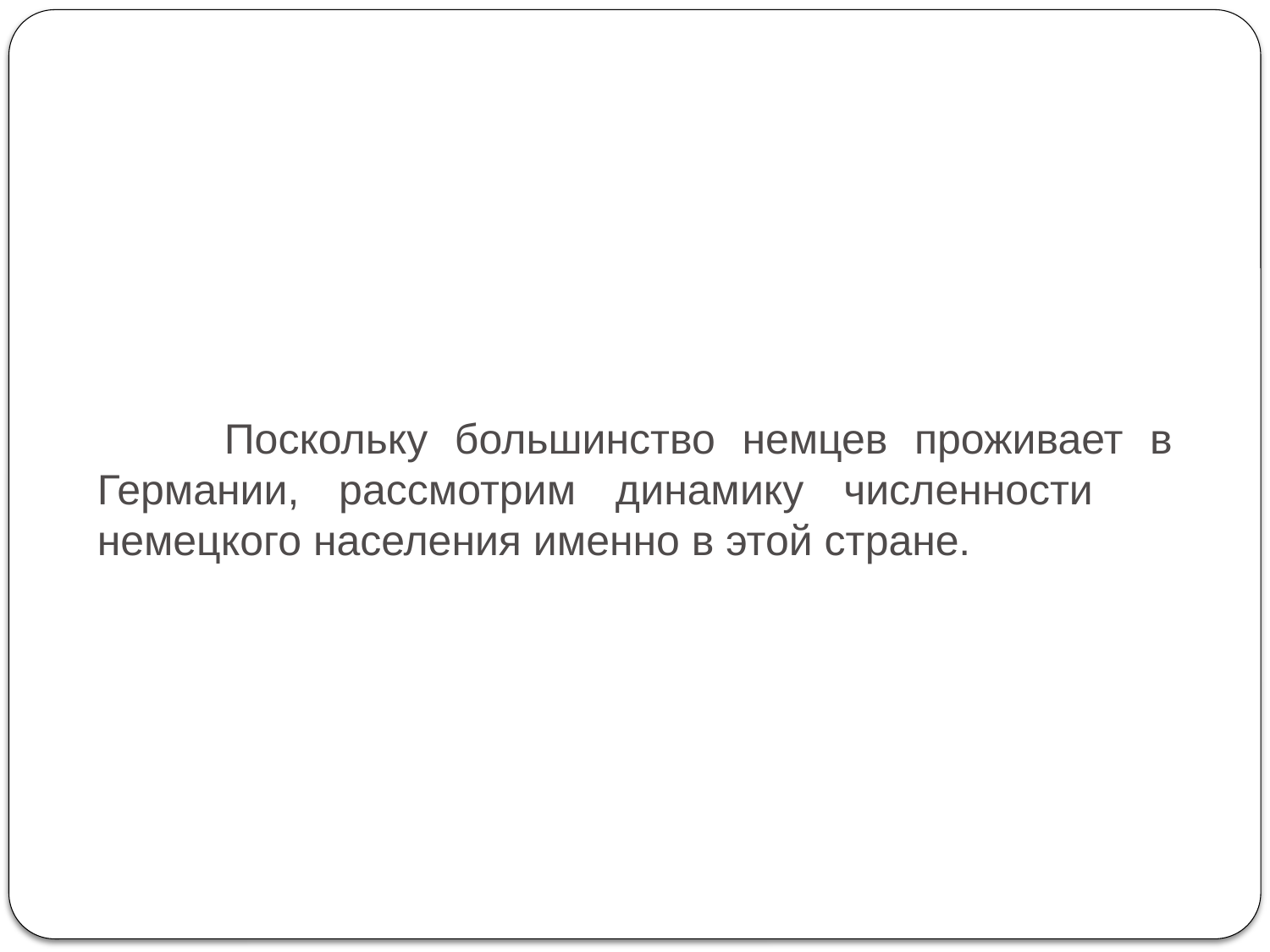

# Поскольку большинство немцев проживает в Германии, рассмотрим динамику численности   немецкого населения именно в этой стране.